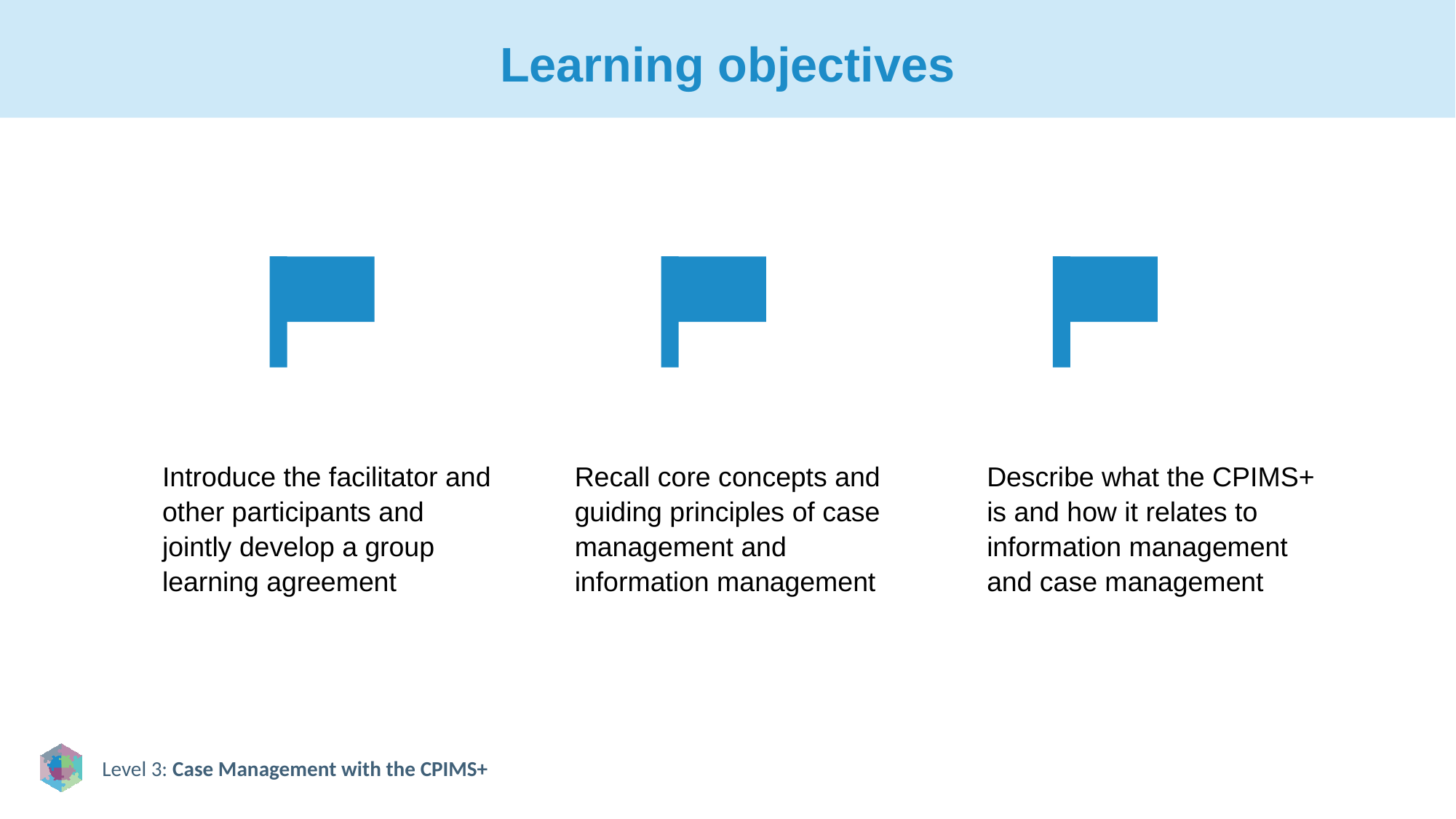

# Learning objectives

Introduce the facilitator and other participants and jointly develop a group learning agreement
Recall core concepts and guiding principles of case management and information management
Describe what the CPIMS+ is and how it relates to information management and case management